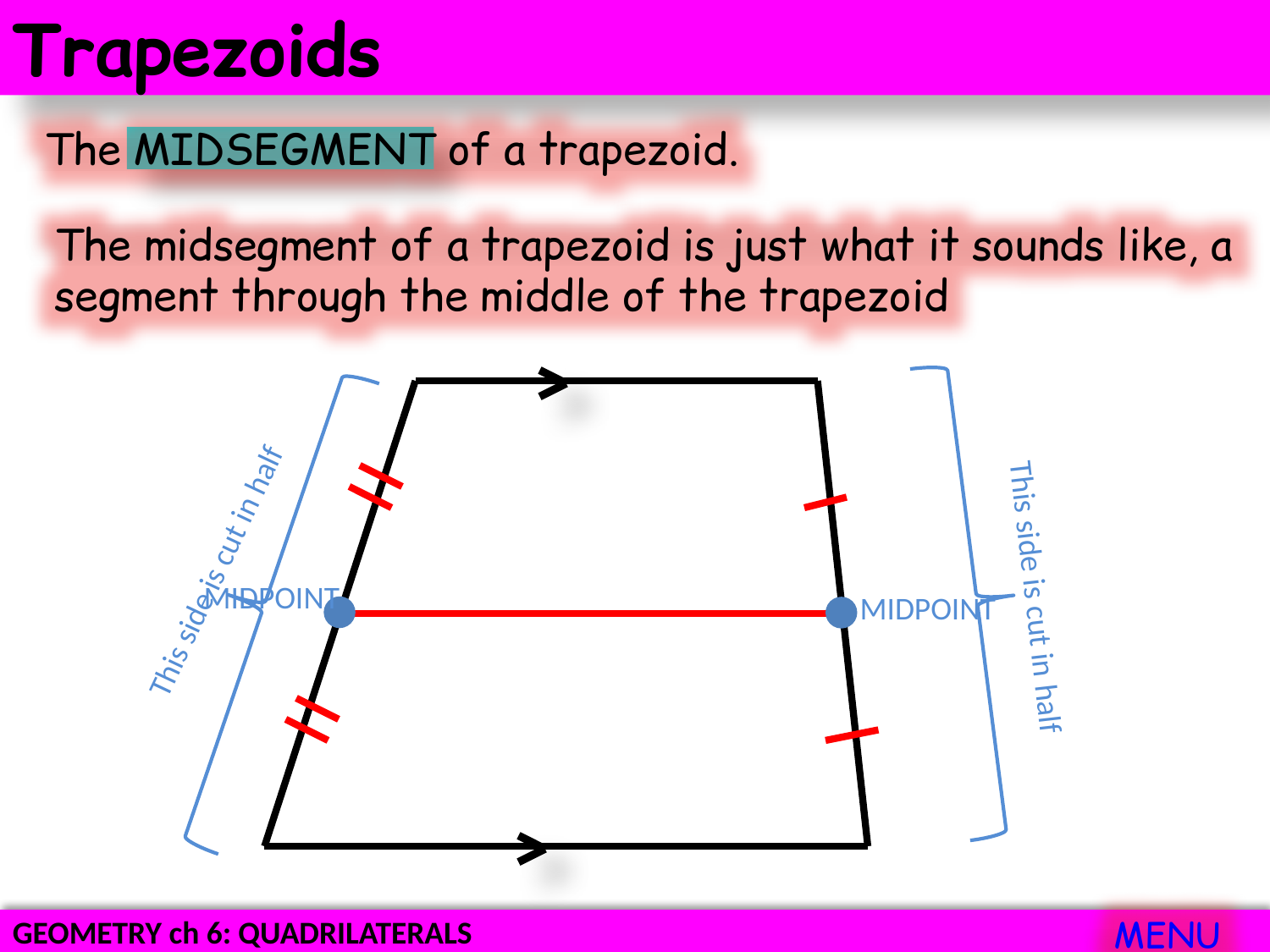

Trapezoids
The MIDSEGMENT of a trapezoid.

The midsegment of a trapezoid is just what it sounds like, a segment through the middle of the trapezoid

This side is cut in half
MIDPOINT
This side is cut in half
MIDPOINT

MENU
GEOMETRY ch 6: QUADRILATERALS